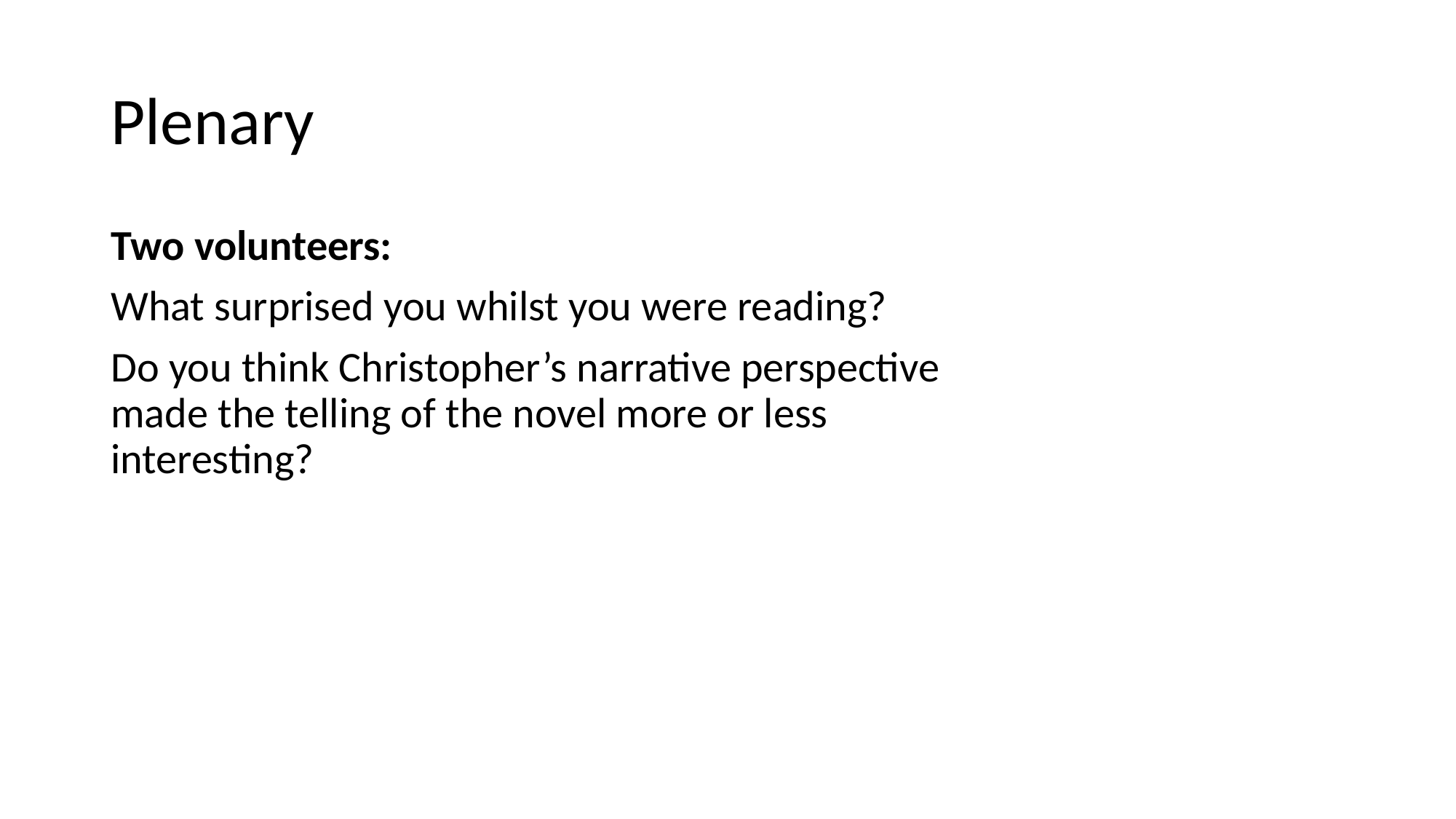

# Plenary
Two volunteers:
What surprised you whilst you were reading?
Do you think Christopher’s narrative perspective made the telling of the novel more or less interesting?